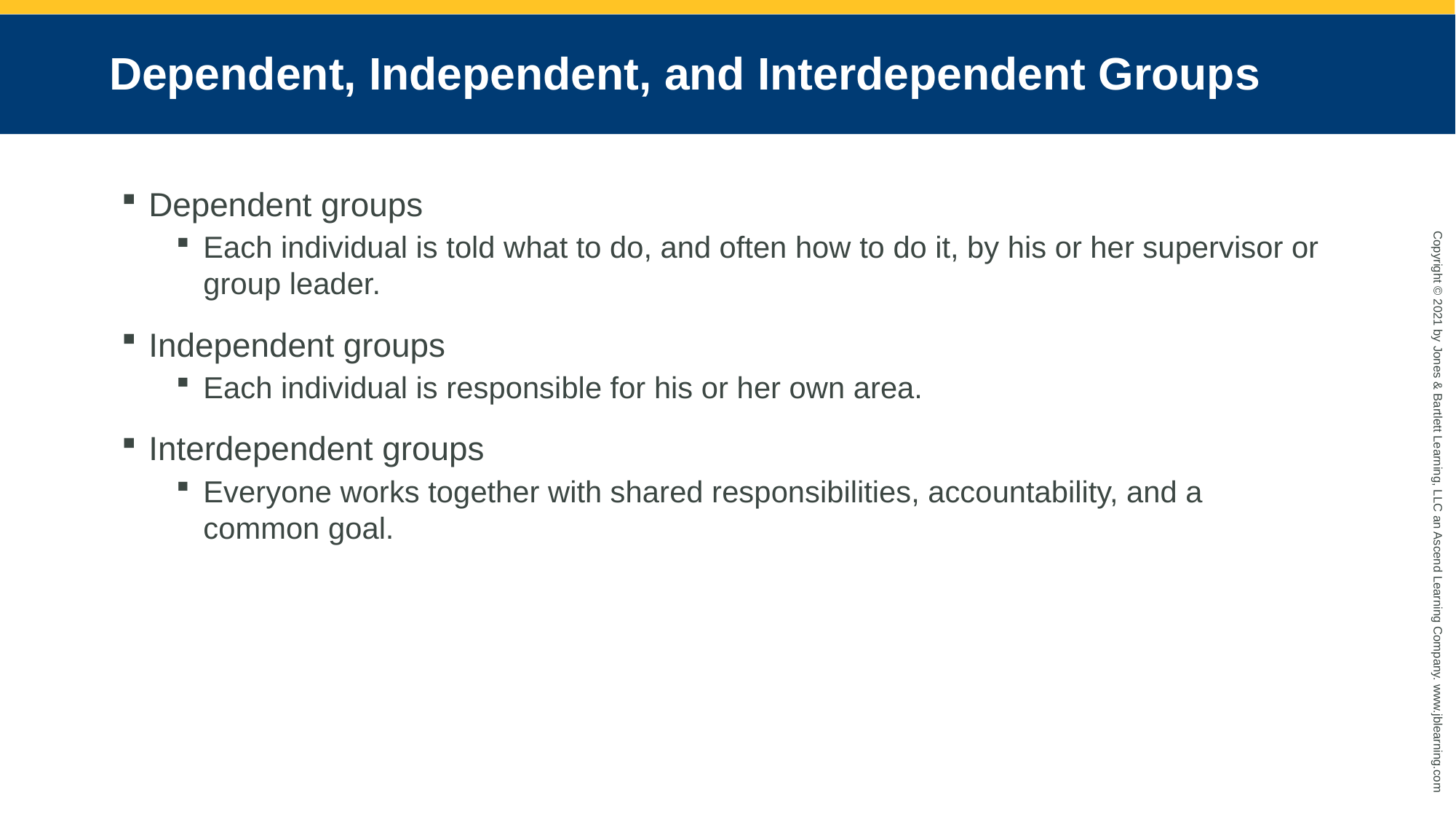

# Dependent, Independent, and Interdependent Groups
Dependent groups
Each individual is told what to do, and often how to do it, by his or her supervisor or group leader.
Independent groups
Each individual is responsible for his or her own area.
Interdependent groups
Everyone works together with shared responsibilities, accountability, and a common goal.